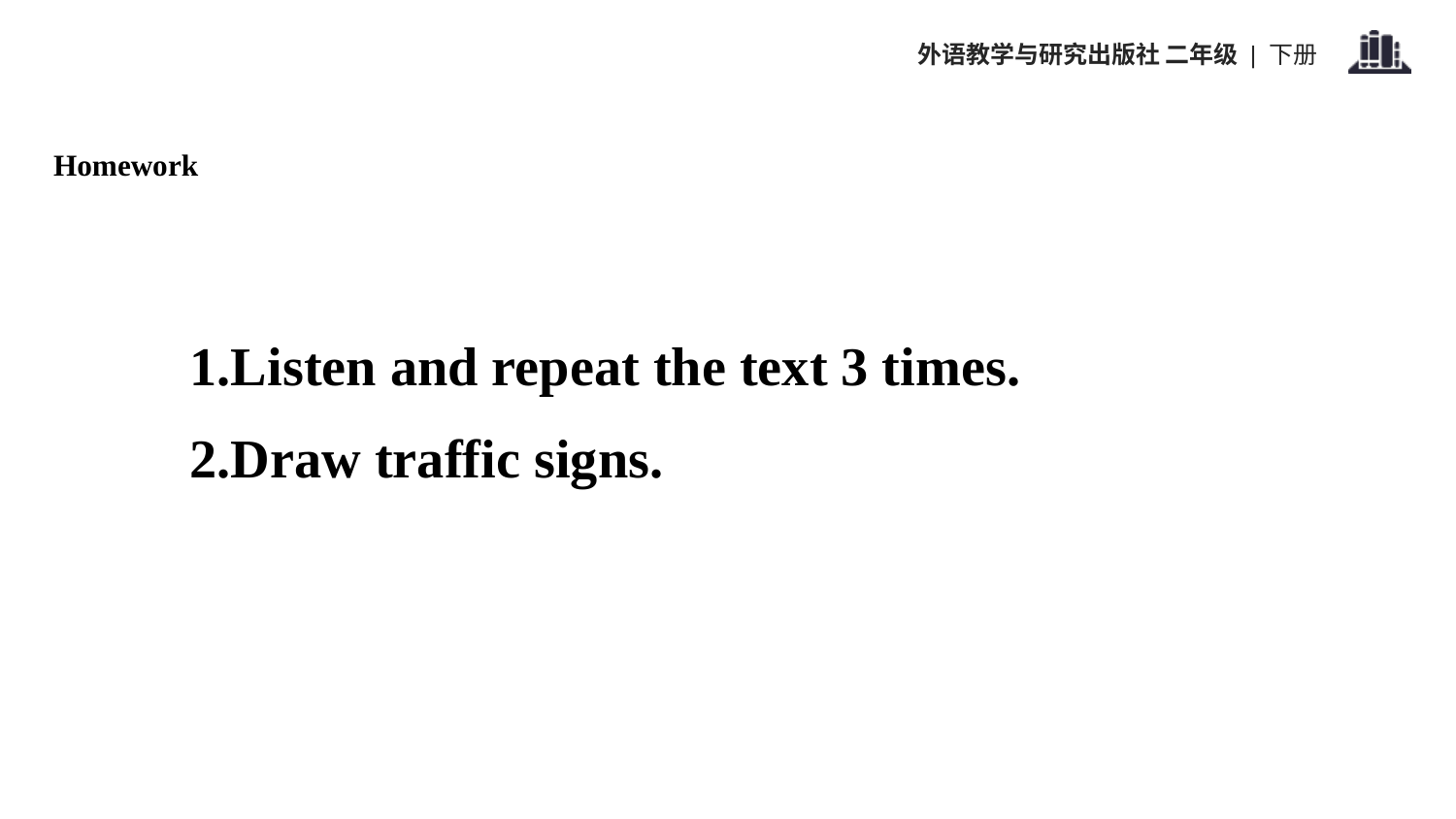

Homework

1.Listen and repeat the text 3 times.
2.Draw traffic signs.